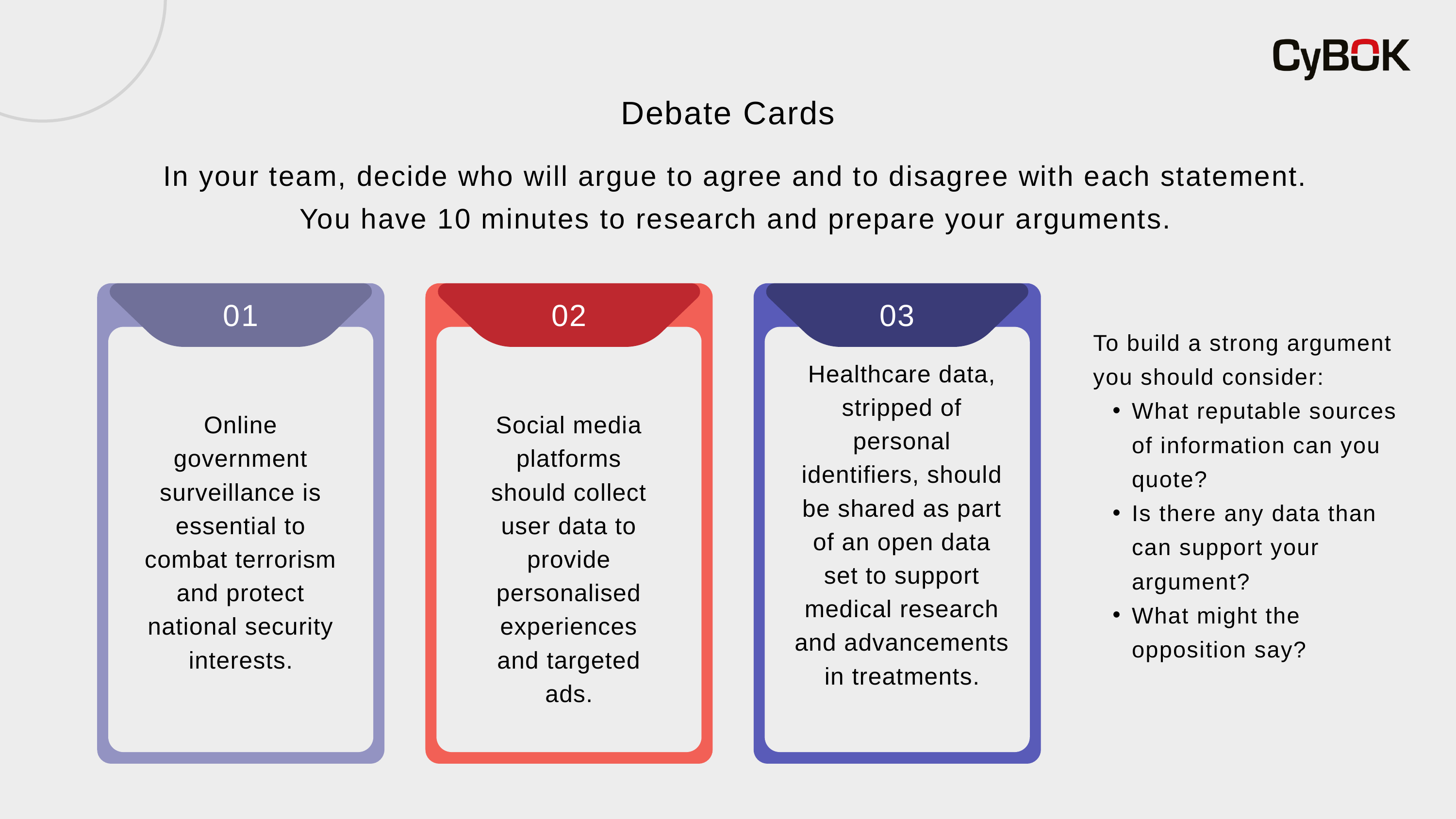

Debate Cards
In your team, decide who will argue to agree and to disagree with each statement.
You have 10 minutes to research and prepare your arguments.

01
02
03
To build a strong argument you should consider:
What reputable sources of information can you quote?
Is there any data than can support your argument?
What might the opposition say?

Healthcare data, stripped of personal identifiers, should be shared as part of an open data set to support medical research and advancements in treatments.
Online government surveillance is essential to combat terrorism and protect national security interests.
Social media platforms should collect user data to provide personalised experiences and targeted ads.